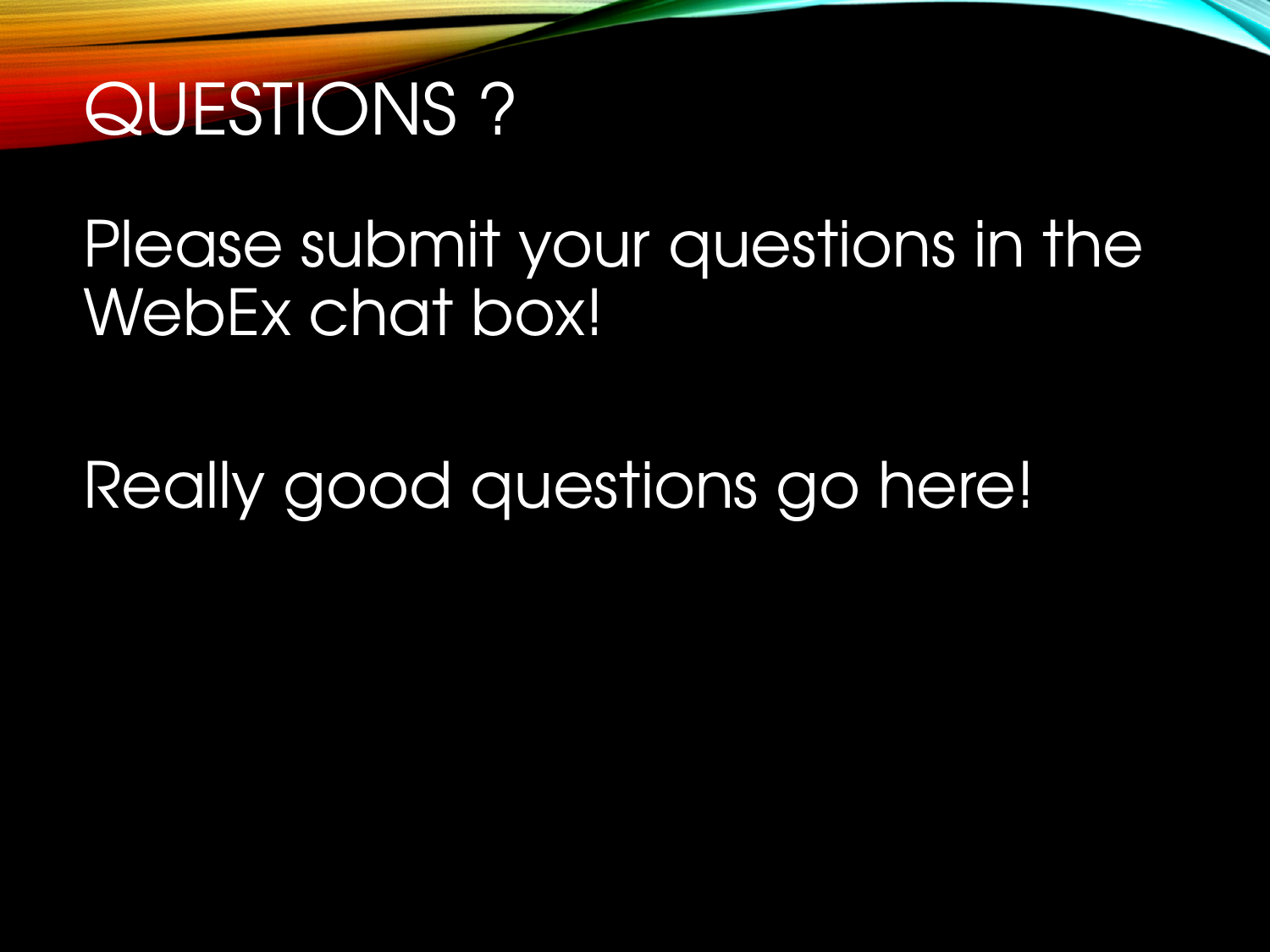

# Questions ?
Please submit your questions in the WebEx chat box!

Really good questions go here!